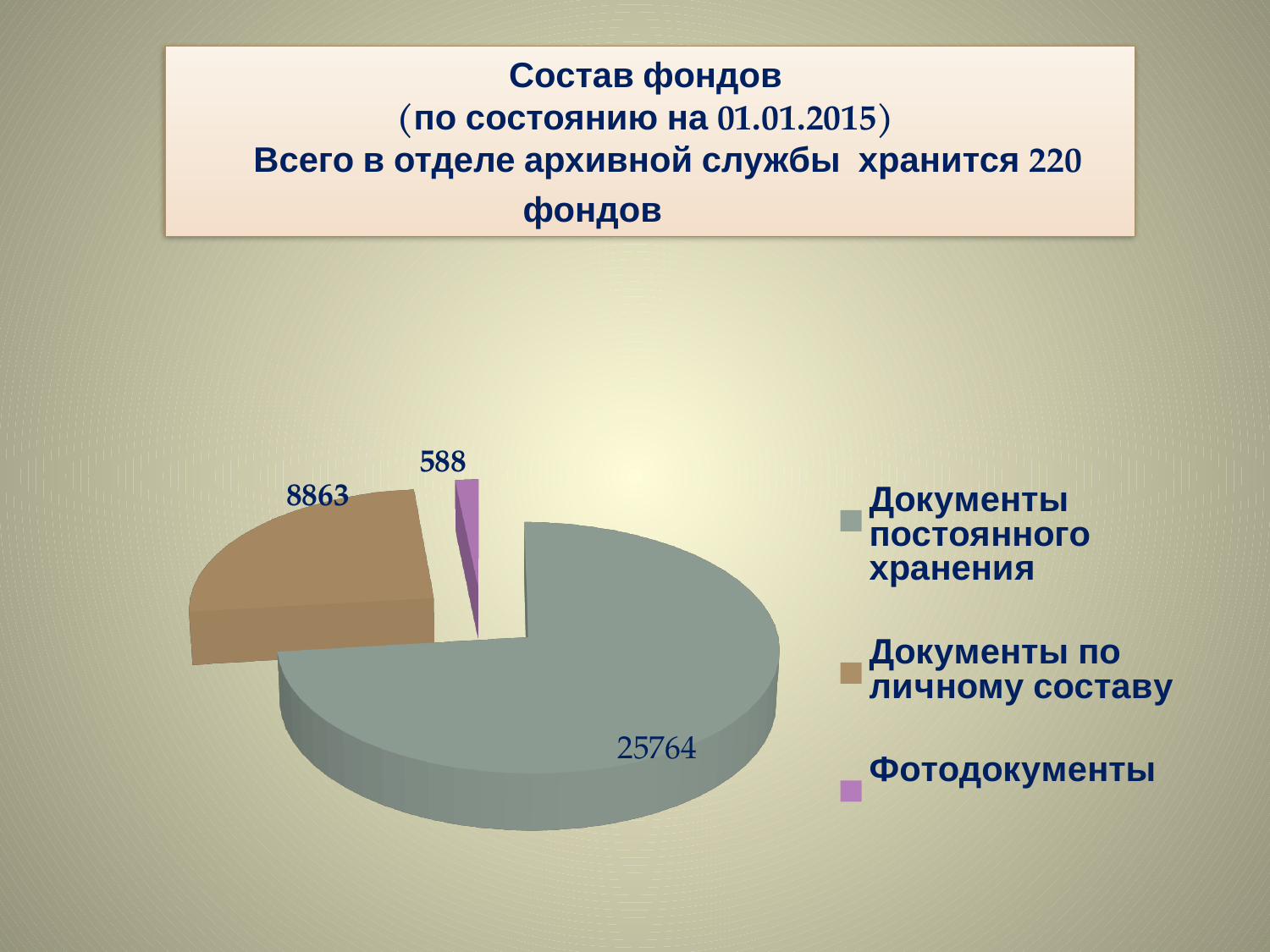

Состав фондов
(по состоянию на 01.01.2015)
    Всего в отделе архивной службы  хранится 220 фондов

[unsupported chart]